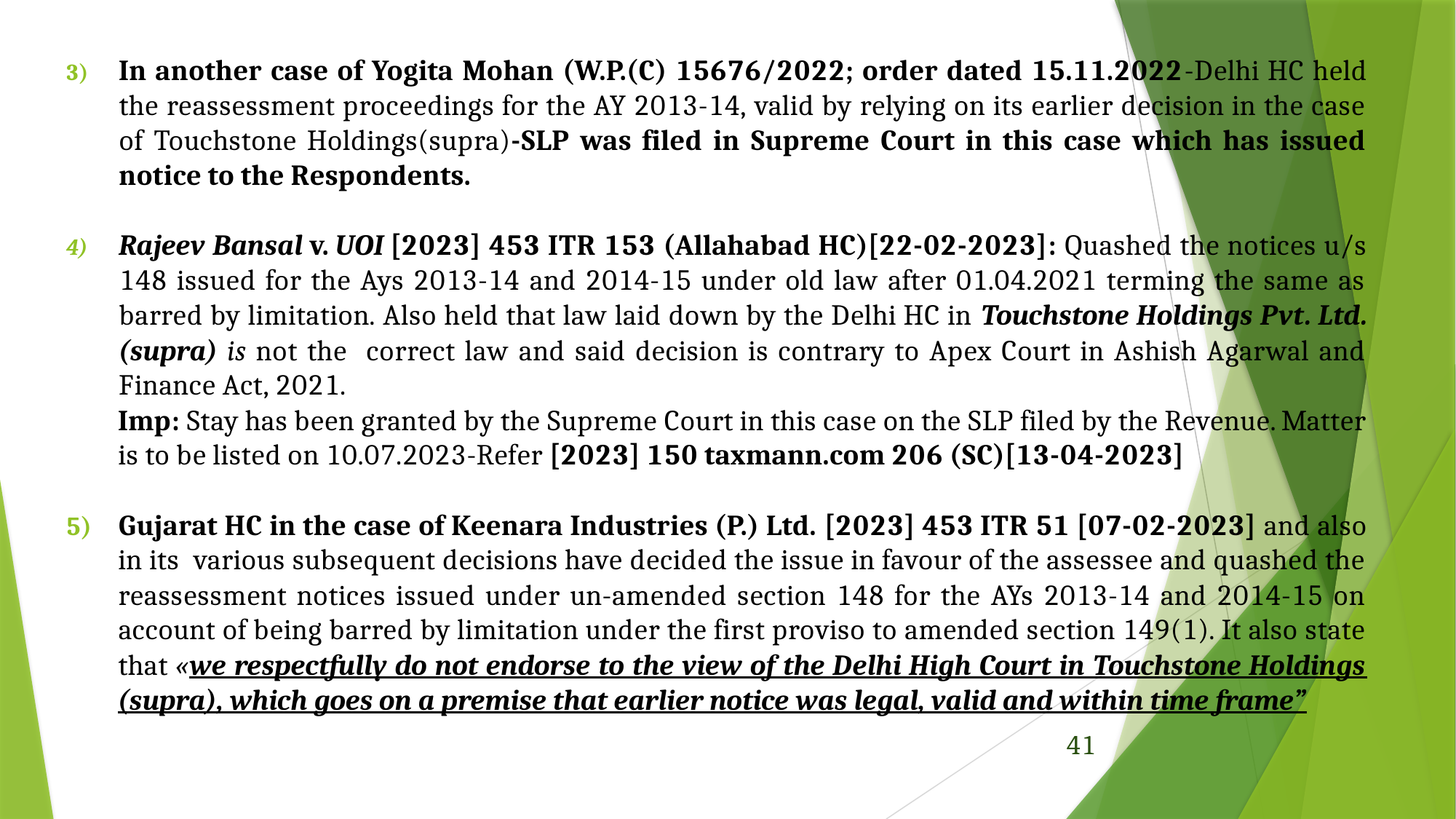

In another case of Yogita Mohan (W.P.(C) 15676/2022; order dated 15.11.2022-Delhi HC held the reassessment proceedings for the AY 2013-14, valid by relying on its earlier decision in the case of Touchstone Holdings(supra)-SLP was filed in Supreme Court in this case which has issued notice to the Respondents.

Rajeev Bansal v. UOI [2023] 453 ITR 153 (Allahabad HC)[22-02-2023]: Quashed the notices u/s 148 issued for the Ays 2013-14 and 2014-15 under old law after 01.04.2021 terming the same as barred by limitation. Also held that law laid down by the Delhi HC in Touchstone Holdings Pvt. Ltd. (supra) is not the  correct law and said decision is contrary to Apex Court in Ashish Agarwal and Finance Act, 2021.
	Imp: Stay has been granted by the Supreme Court in this case on the SLP filed by the Revenue. Matter is to be listed on 10.07.2023-Refer [2023] 150 taxmann.com 206 (SC)[13-04-2023]

5)	Gujarat HC in the case of Keenara Industries (P.) Ltd. [2023] 453 ITR 51 [07-02-2023] and also in its  various subsequent decisions have decided the issue in favour of the assessee and quashed the reassessment notices issued under un-amended section 148 for the AYs 2013-14 and 2014-15 on account of being barred by limitation under the first proviso to amended section 149(1). It also state that «we respectfully do not endorse to the view of the Delhi High Court in Touchstone Holdings (supra), which goes on a premise that earlier notice was legal, valid and within time frame”
41